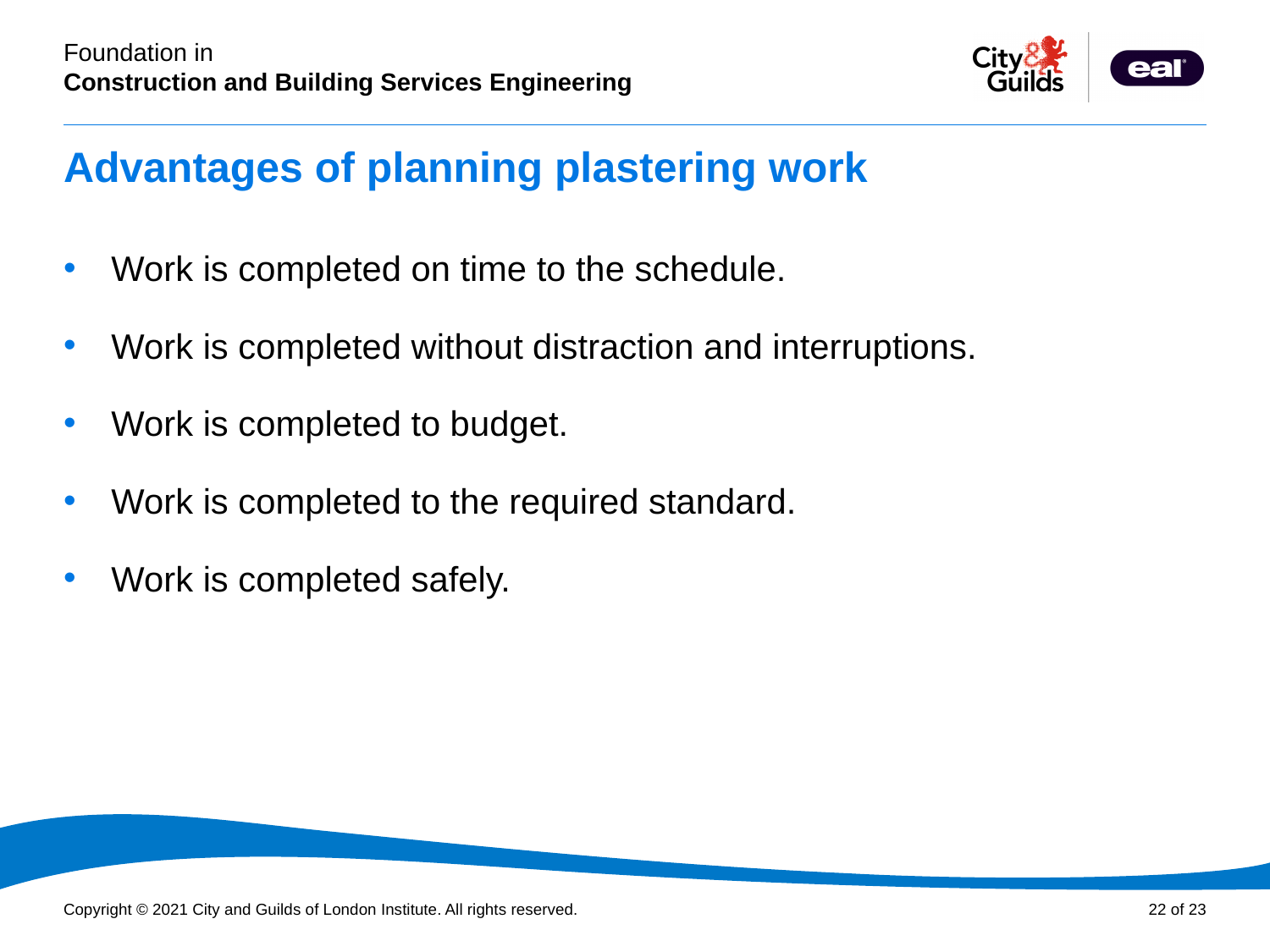

# Advantages of planning plastering work
Work is completed on time to the schedule.
Work is completed without distraction and interruptions.
Work is completed to budget.
Work is completed to the required standard.
Work is completed safely.